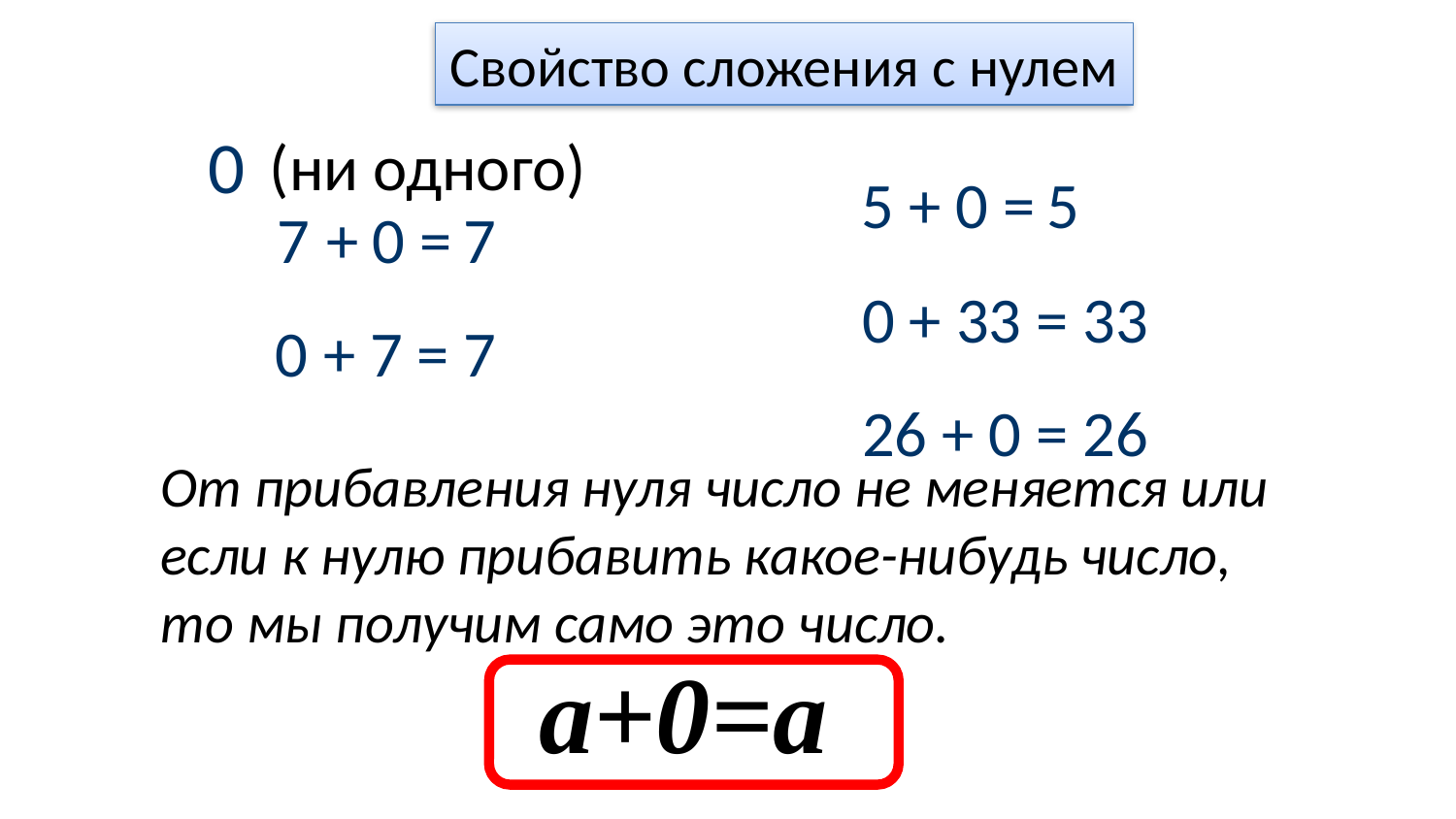

Свойство сложения с нулем
0
(ни одного)
5 + 0 =
5
7
+
0 =
 7
0 + 33 =
33
0
+
7 =
7
26 + 0 =
26
От прибавления нуля число не меняется или
если к нулю прибавить какое-нибудь число,
то мы получим само это число.
a+0=a